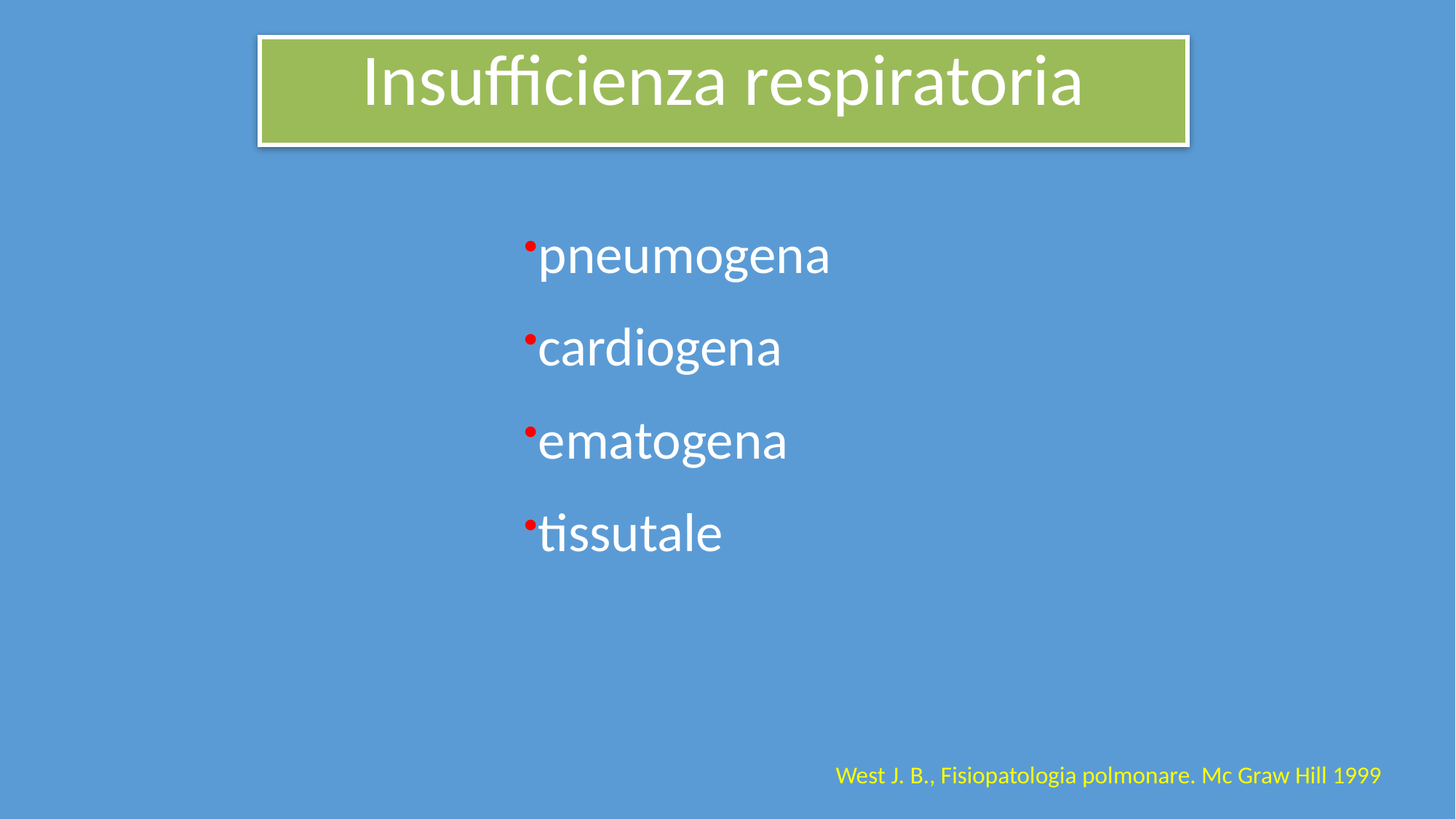

INSUFFICIENZA RESPIRATORIA
Insufficienza respiratoria
pneumogena
cardiogena
ematogena
tissutale
West J. B., Fisiopatologia polmonare. Mc Graw Hill 1999